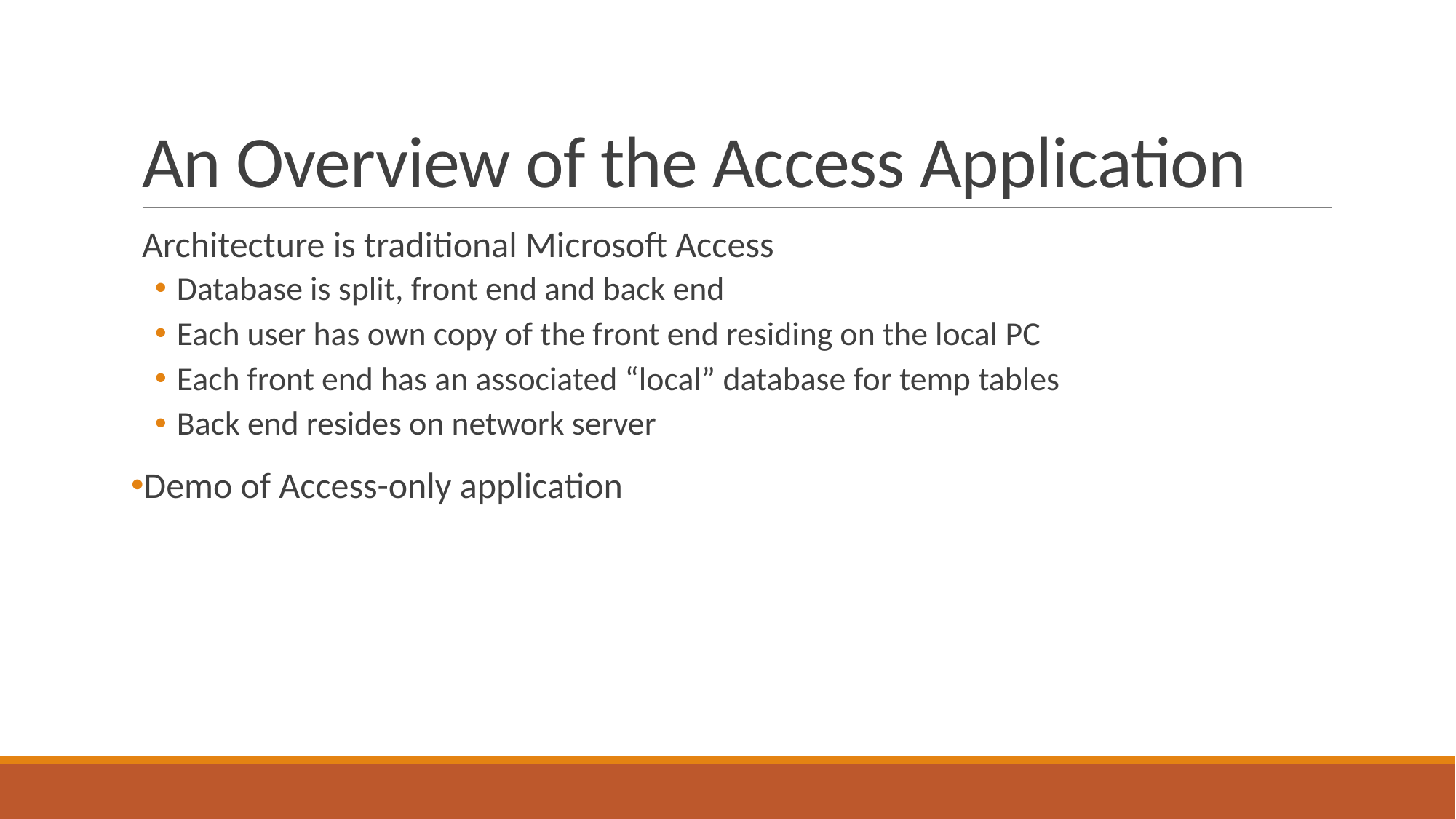

# An Overview of the Access Application
Architecture is traditional Microsoft Access
Database is split, front end and back end
Each user has own copy of the front end residing on the local PC
Each front end has an associated “local” database for temp tables
Back end resides on network server
Demo of Access-only application